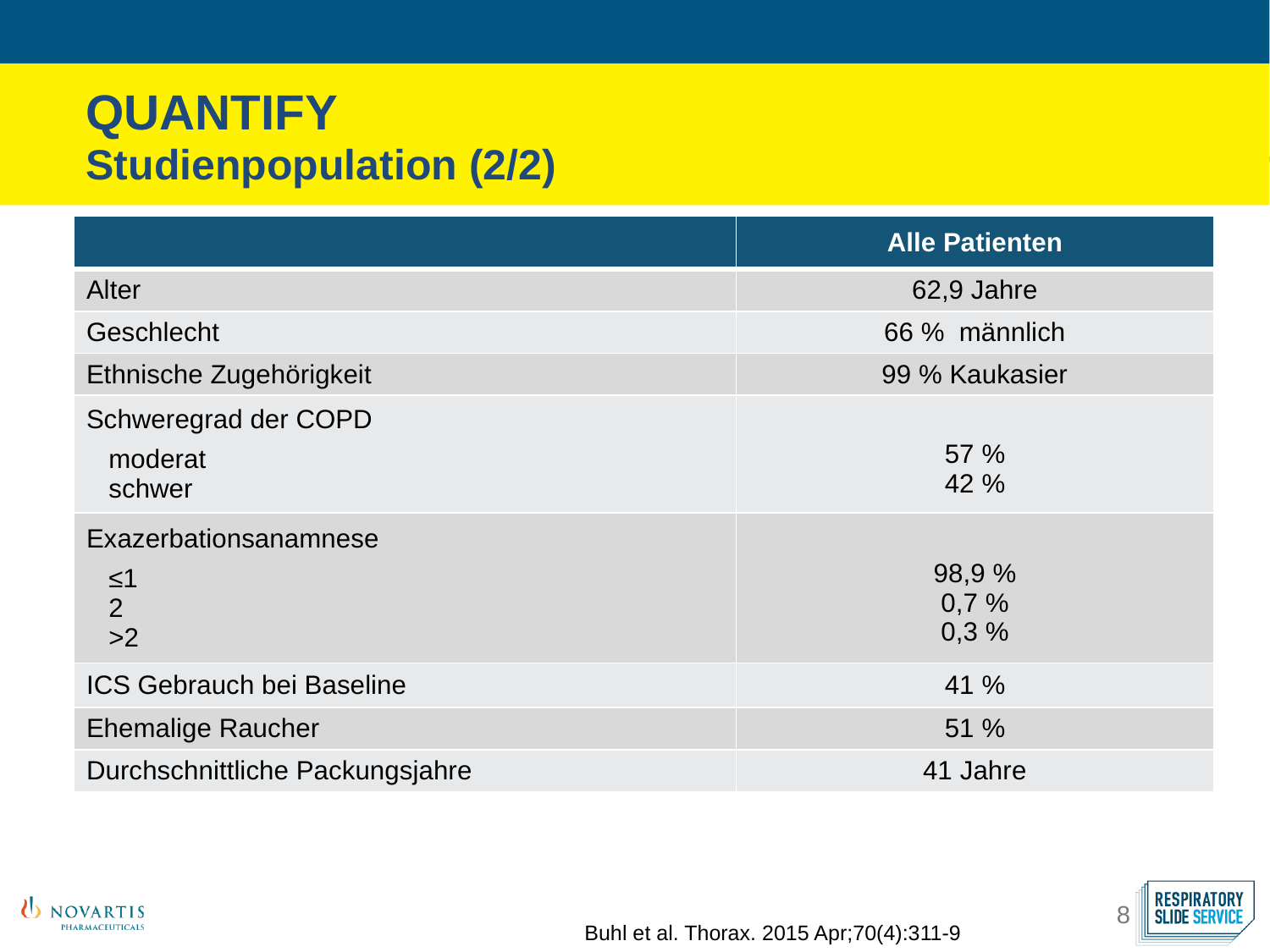

QUANTIFY
Studienpopulation (2/2)
|  | Alle Patienten |
| --- | --- |
| Alter | 62,9 Jahre |
| Geschlecht | 66 % männlich |
| Ethnische Zugehörigkeit | 99 % Kaukasier |
| Schweregrad der COPD moderat schwer | 57 % 42 % |
| Exazerbationsanamnese ≤1 2 >2 | 98,9 % 0,7 % 0,3 % |
| ICS Gebrauch bei Baseline | 41 % |
| Ehemalige Raucher | 51 % |
| Durchschnittliche Packungsjahre | 41 Jahre |
Buhl et al. Thorax. 2015 Apr;70(4):311-9